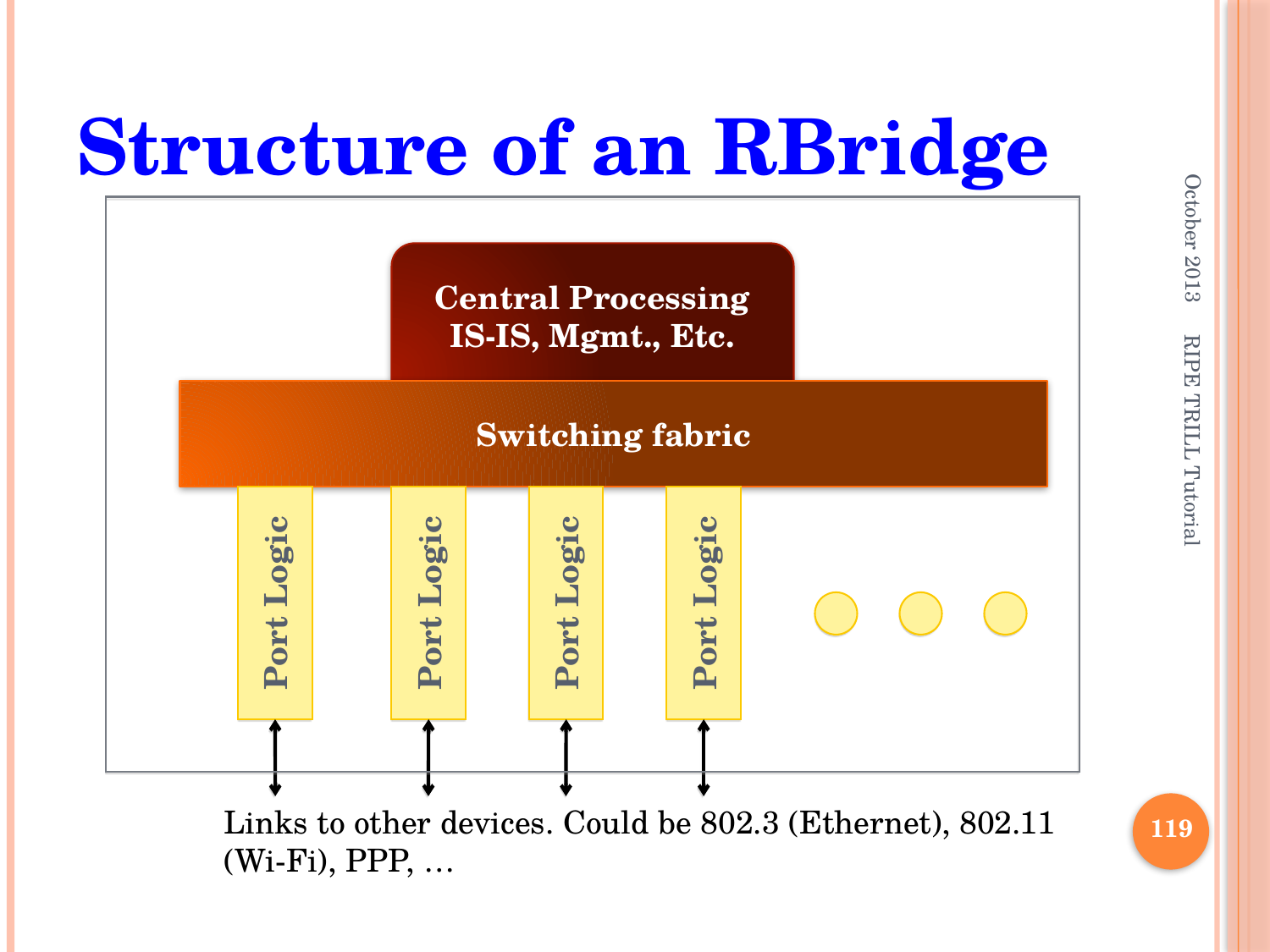

# Structure of an RBridge
October 2013

Central Processing
IS-IS, Mgmt., Etc.
Switching fabric
RIPE TRILL Tutorial
Port Logic
Port Logic
Port Logic
Port Logic

119
Links to other devices. Could be 802.3 (Ethernet), 802.11 (Wi-Fi), PPP, …